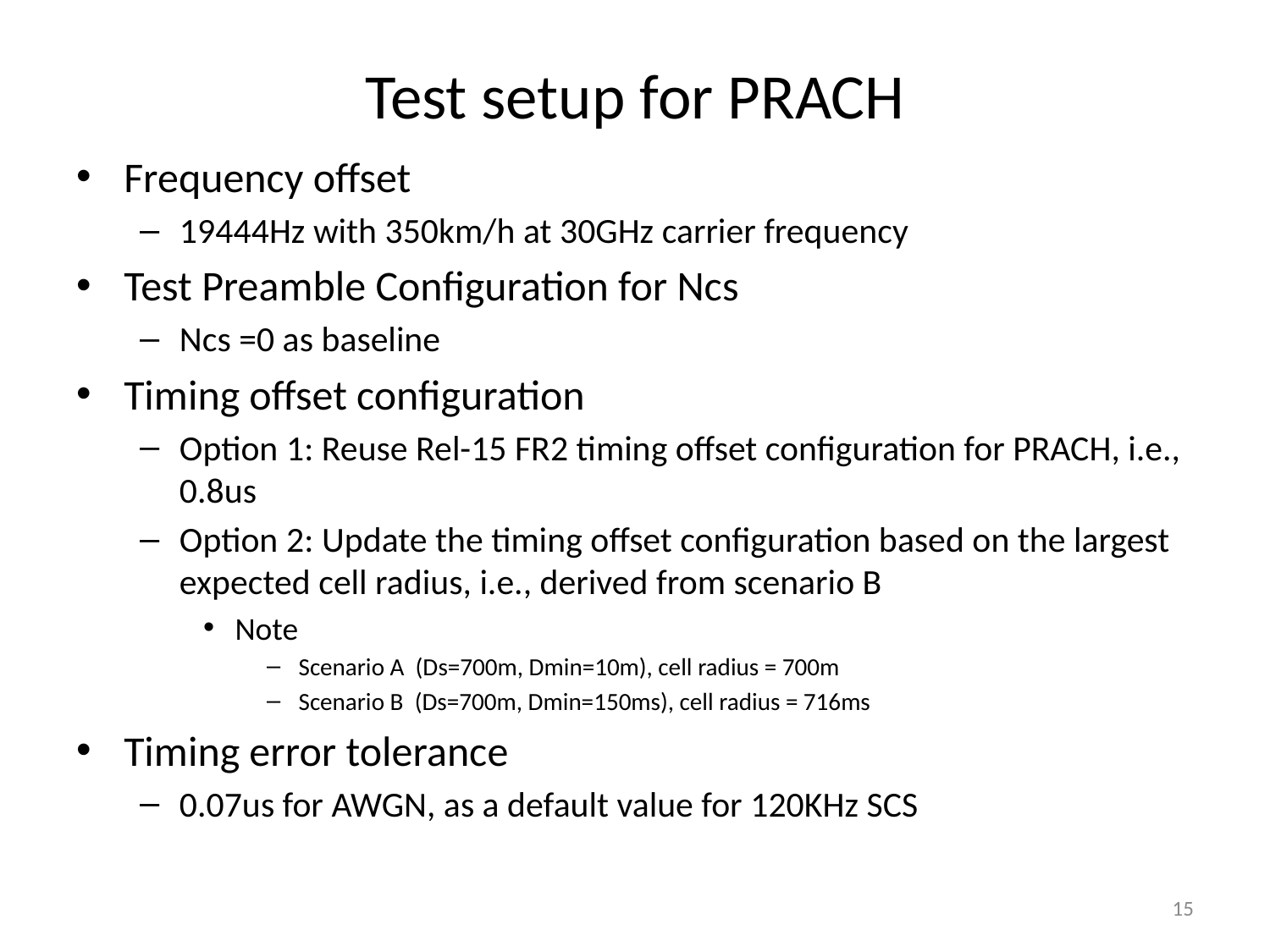

# Test setup for PRACH
Frequency offset
19444Hz with 350km/h at 30GHz carrier frequency
Test Preamble Configuration for Ncs
Ncs =0 as baseline
Timing offset configuration
Option 1: Reuse Rel-15 FR2 timing offset configuration for PRACH, i.e., 0.8us
Option 2: Update the timing offset configuration based on the largest expected cell radius, i.e., derived from scenario B
Note
Scenario A  (Ds=700m, Dmin=10m), cell radius = 700m
Scenario B  (Ds=700m, Dmin=150ms), cell radius = 716ms
Timing error tolerance
0.07us for AWGN, as a default value for 120KHz SCS

15